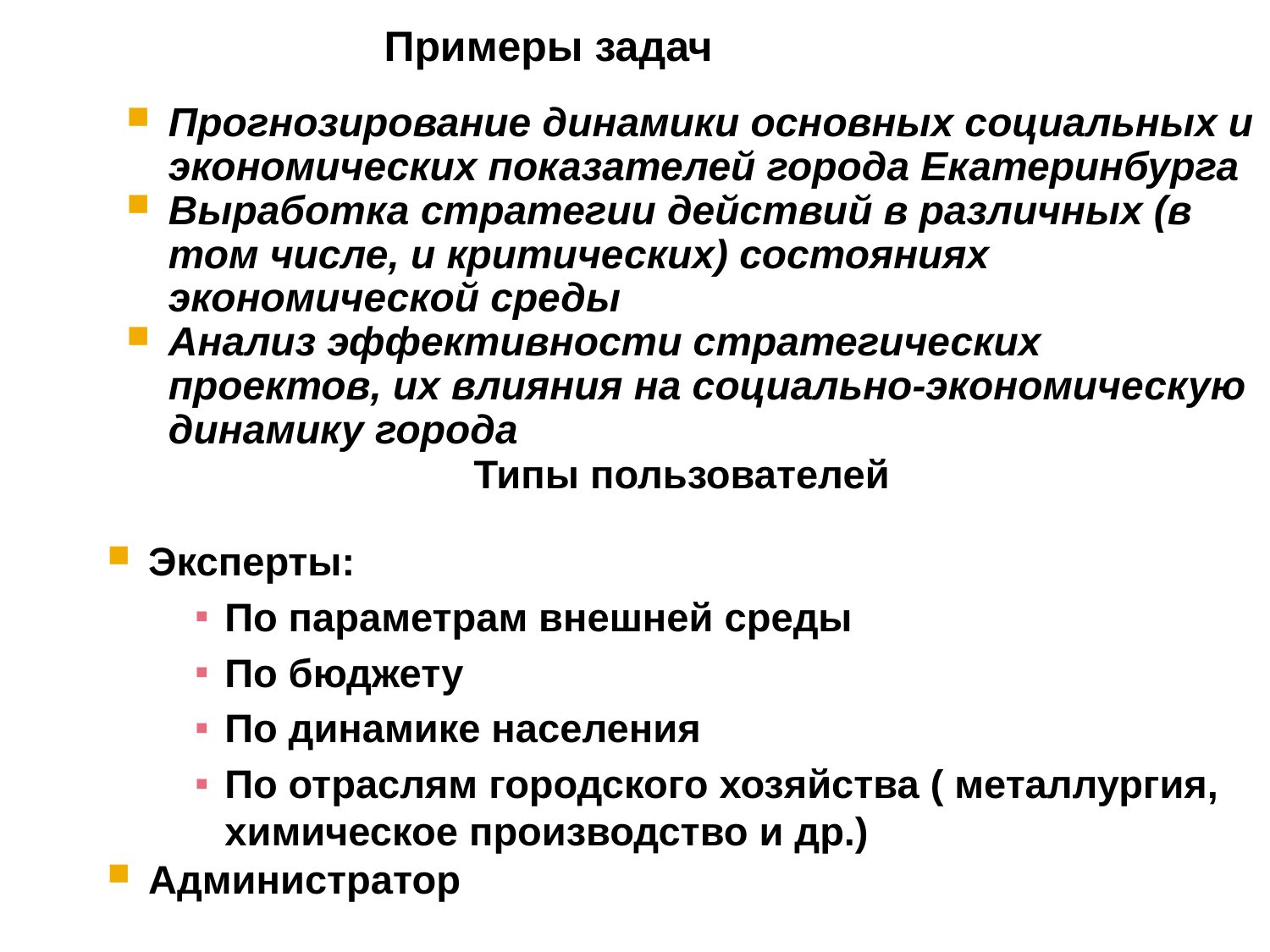

Примеры задач
Прогнозирование динамики основных социальных и экономических показателей города Екатеринбурга
Выработка стратегии действий в различных (в том числе, и критических) состояниях экономической среды
Анализ эффективности стратегических проектов, их влияния на социально-экономическую динамику города

Типы пользователей

Эксперты:
По параметрам внешней среды
По бюджету
По динамике населения
По отраслям городского хозяйства ( металлургия, химическое производство и др.)
Администратор